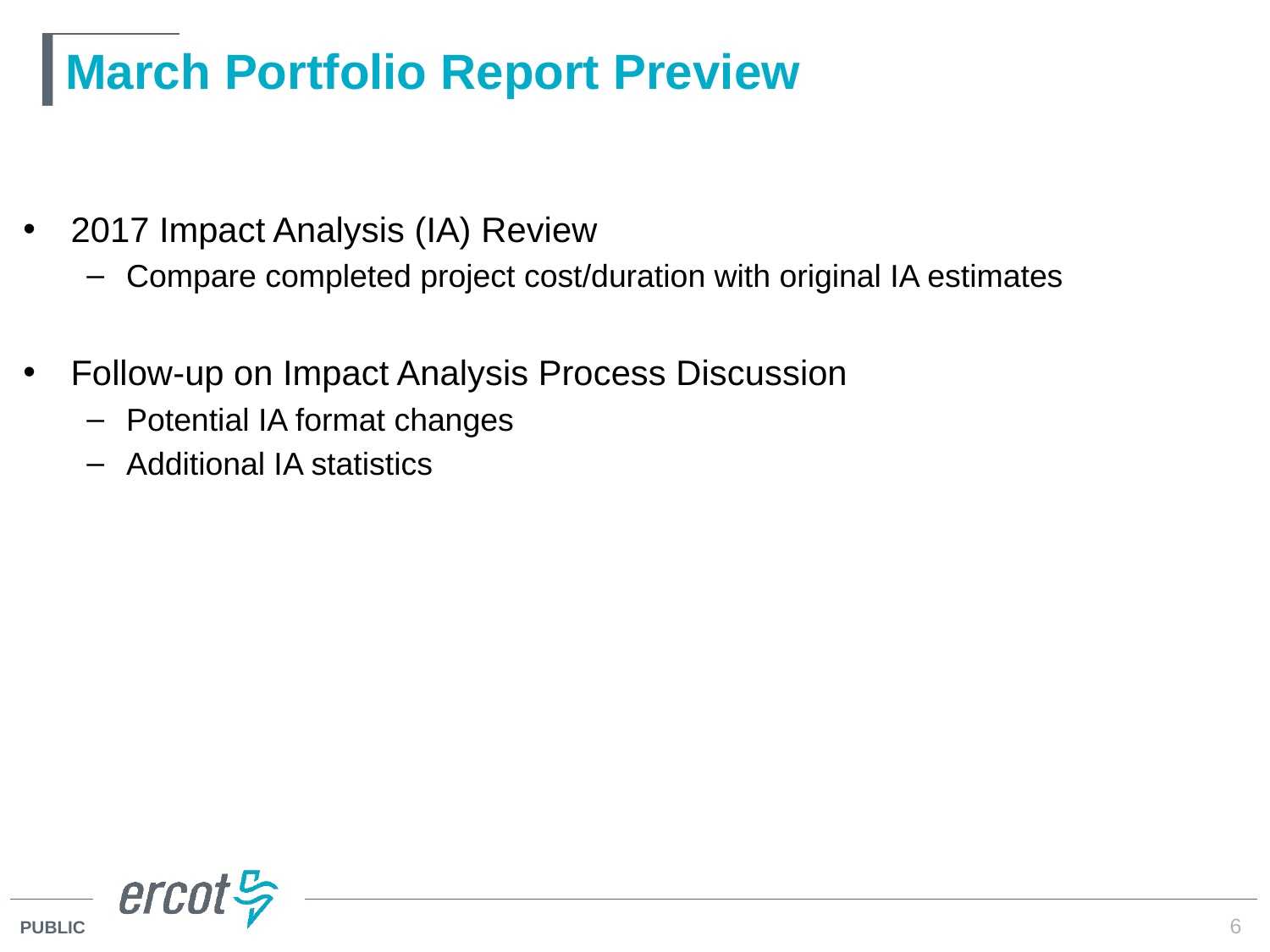

# March Portfolio Report Preview
2017 Impact Analysis (IA) Review
Compare completed project cost/duration with original IA estimates

Follow-up on Impact Analysis Process Discussion
Potential IA format changes
Additional IA statistics
6